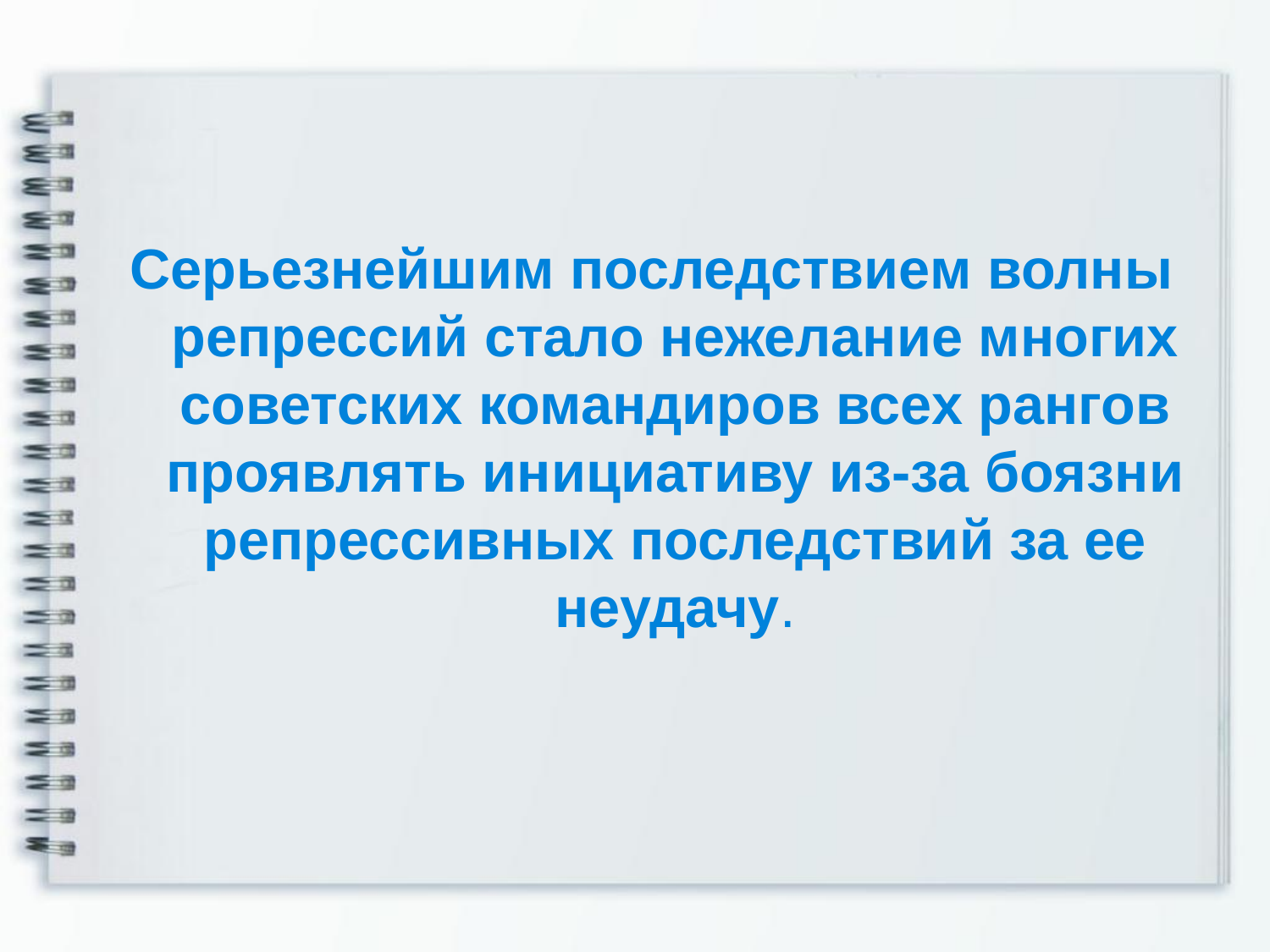

Серьезнейшим последствием волны репрессий стало нежелание многих советских командиров всех рангов проявлять инициативу из-за боязни репрессивных последствий за ее неудачу.